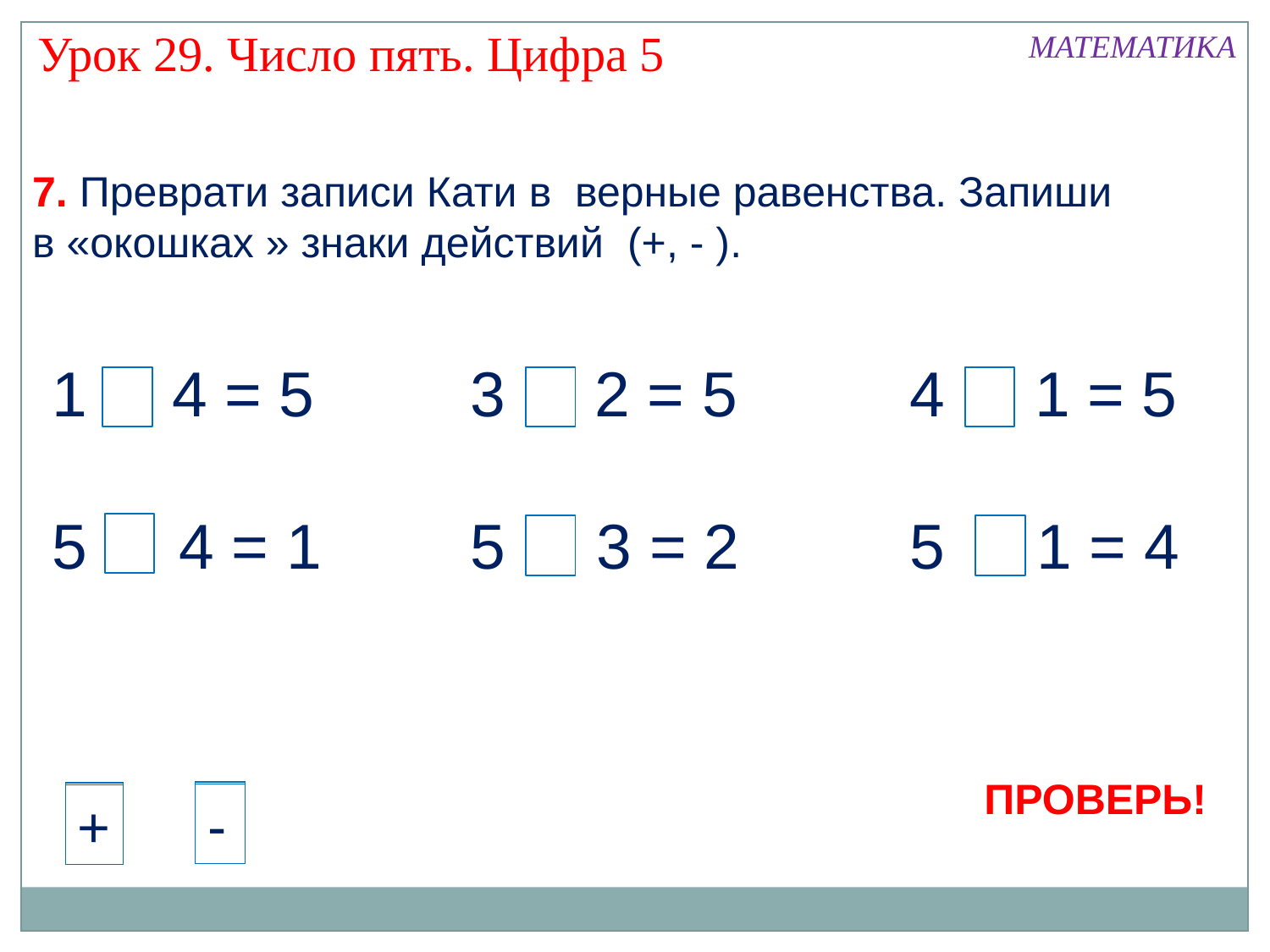

Урок 29. Число пять. Цифра 5
МАТЕМАТИКА
7. Преврати записи Кати в  верные равенства. Запиши в «окошках » знаки действий  (+, - ).
+  4 = 5

5 -   4 = 1
3 +  2 = 5

5  -  3 = 2
4 +  1 = 5

5  -  1 = 4

ПРОВЕРЬ!
-
+
-
-
+
+
-
+